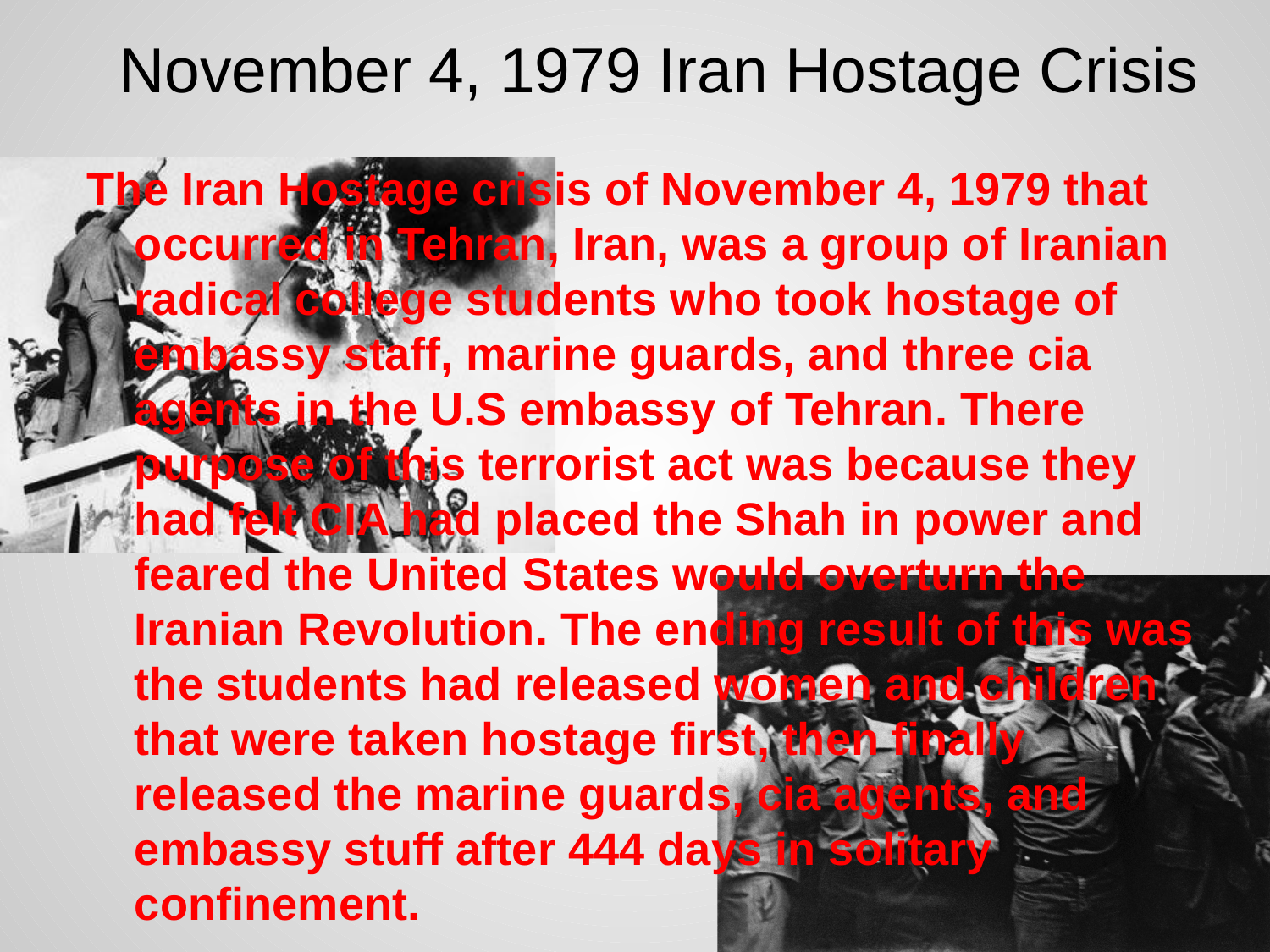

# November 4, 1979 Iran Hostage Crisis
The Iran Hostage crisis of November 4, 1979 that occurred in Tehran, Iran, was a group of Iranian radical college students who took hostage of embassy staff, marine guards, and three cia agents in the U.S embassy of Tehran. There purpose of this terrorist act was because they had felt CIA had placed the Shah in power and feared the United States would overturn the Iranian Revolution. The ending result of this was the students had released women and children that were taken hostage first, then finally released the marine guards, cia agents, and embassy stuff after 444 days in solitary confinement.